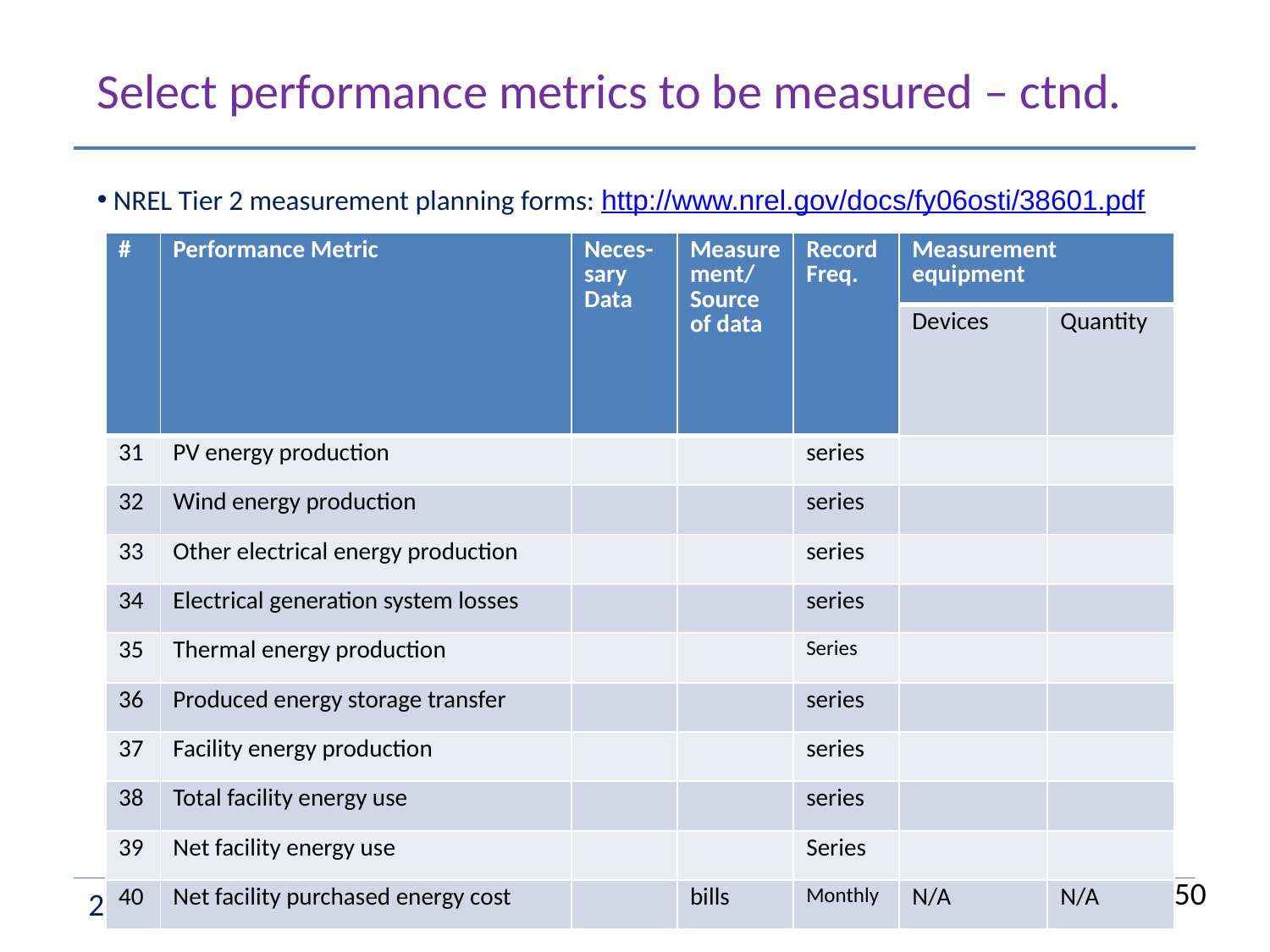

Select performance metrics to be measured – ctnd.
 NREL Tier 2 measurement planning forms: http://www.nrel.gov/docs/fy06osti/38601.pdf
| # | Performance Metric | Neces-sary Data | Measurement/ Source of data | Record Freq. | Measurement equipment |  |
| --- | --- | --- | --- | --- | --- | --- |
|  |  |  |  |  | Devices | Quantity |
| 31 | PV energy production |  |  | series |  |  |
| 32 | Wind energy production |  |  | series |  |  |
| 33 | Other electrical energy production |  |  | series |  |  |
| 34 | Electrical generation system losses |  |  | series |  |  |
| 35 | Thermal energy production |  |  | Series |  |  |
| 36 | Produced energy storage transfer |  |  | series |  |  |
| 37 | Facility energy production |  |  | series |  |  |
| 38 | Total facility energy use |  |  | series |  |  |
| 39 | Net facility energy use |  |  | Series |  |  |
| 40 | Net facility purchased energy cost |  | bills | Monthly | N/A | N/A |
Course No. ENRG 50
2. Assessment management